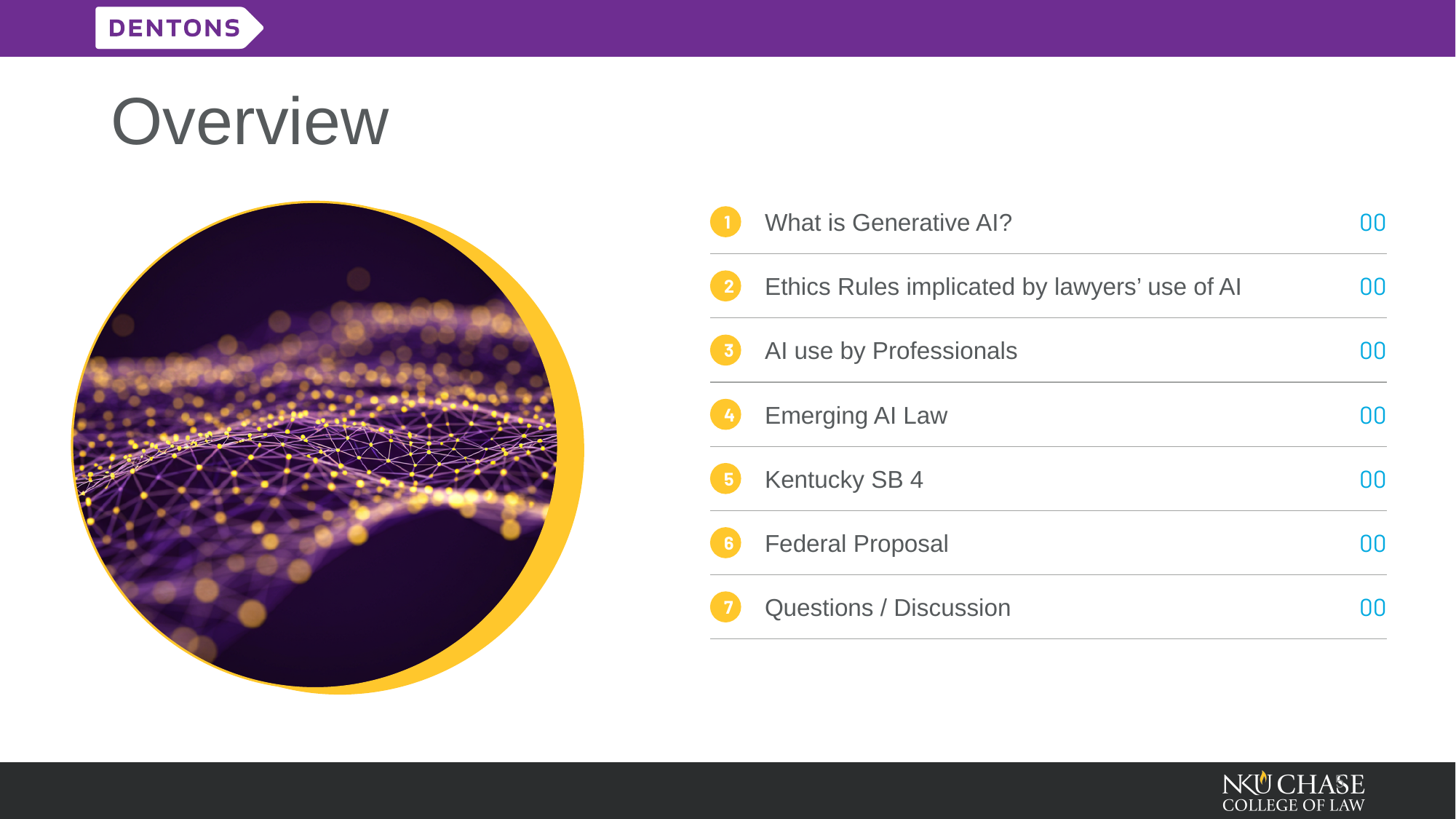

# Overview

What is Generative AI?
00
1
Ethics Rules implicated by lawyers’ use of AI
00
2
AI use by Professionals
00
3
Emerging AI Law
00
4
Kentucky SB 4
00
5
Federal Proposal
00
6
Questions / Discussion

00
7
5